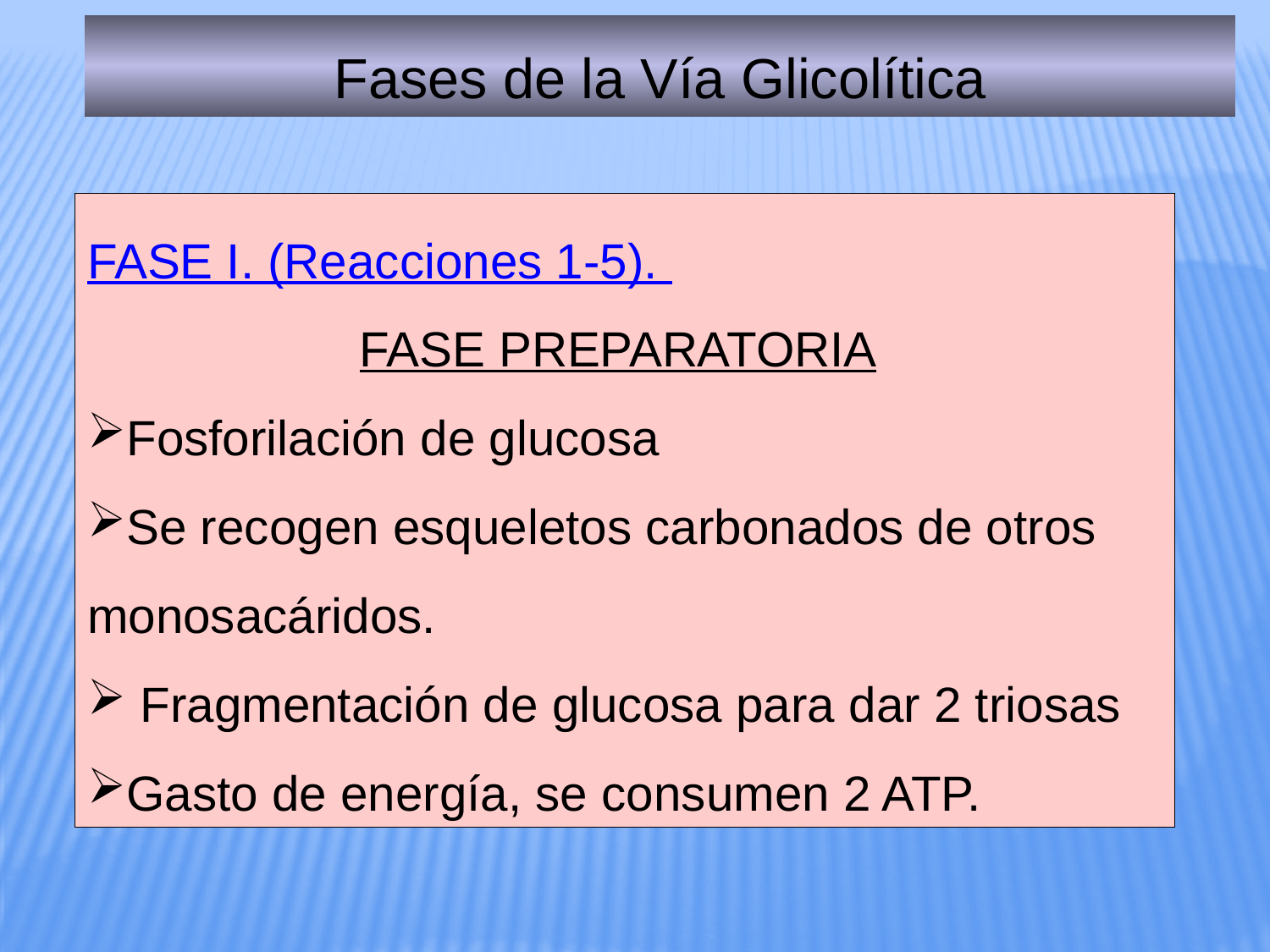

Fases de la Vía Glicolítica
FASE I. (Reacciones 1-5).
FASE PREPARATORIA
Fosforilación de glucosa
Se recogen esqueletos carbonados de otros monosacáridos.
 Fragmentación de glucosa para dar 2 triosas
Gasto de energía, se consumen 2 ATP.